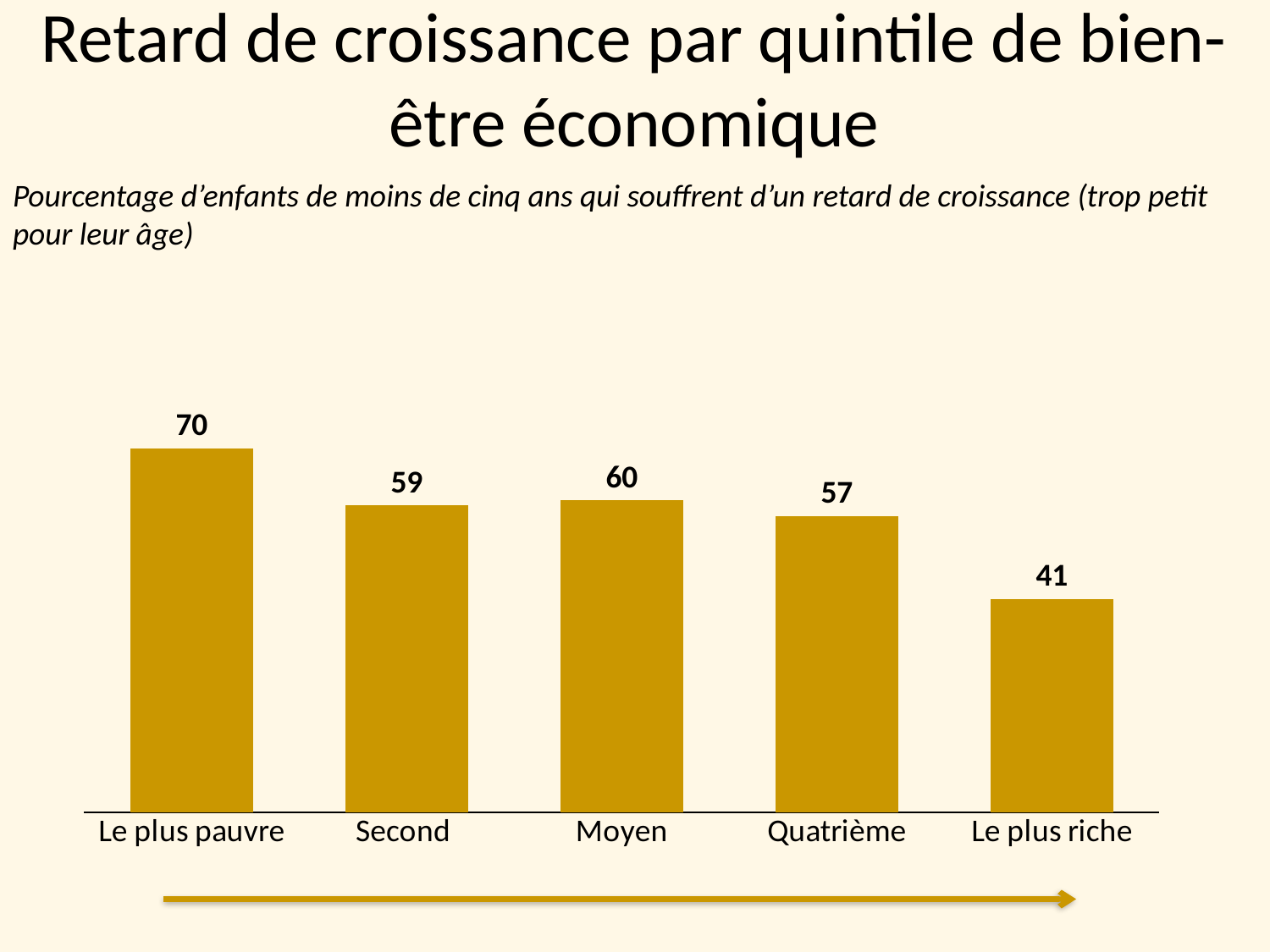

# Retard de croissance par quintile de bien-être économique
Pourcentage d’enfants de moins de cinq ans qui souffrent d’un retard de croissance (trop petit pour leur âge)

### Chart

| Category | Series 1 |
|---|---|
| Le plus pauvre | 70.0 |
| Second  | 59.0 |
| Moyen | 60.0 |
| Quatrième | 57.0 |
| Le plus riche | 41.0 |